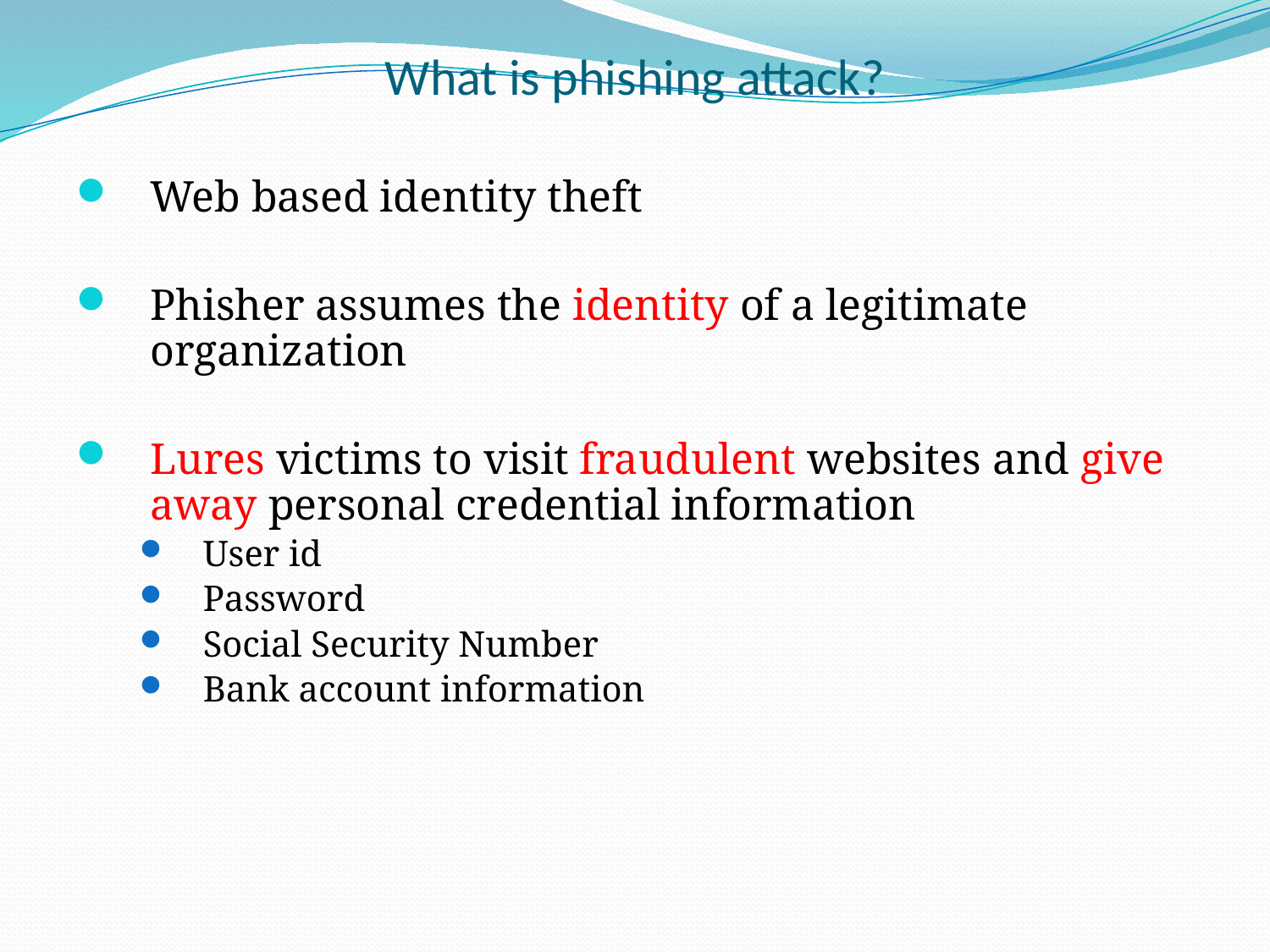

# What is phishing attack?
Web based identity theft

Phisher assumes the identity of a legitimate organization

Lures victims to visit fraudulent websites and give away personal credential information
User id
Password
Social Security Number
Bank account information